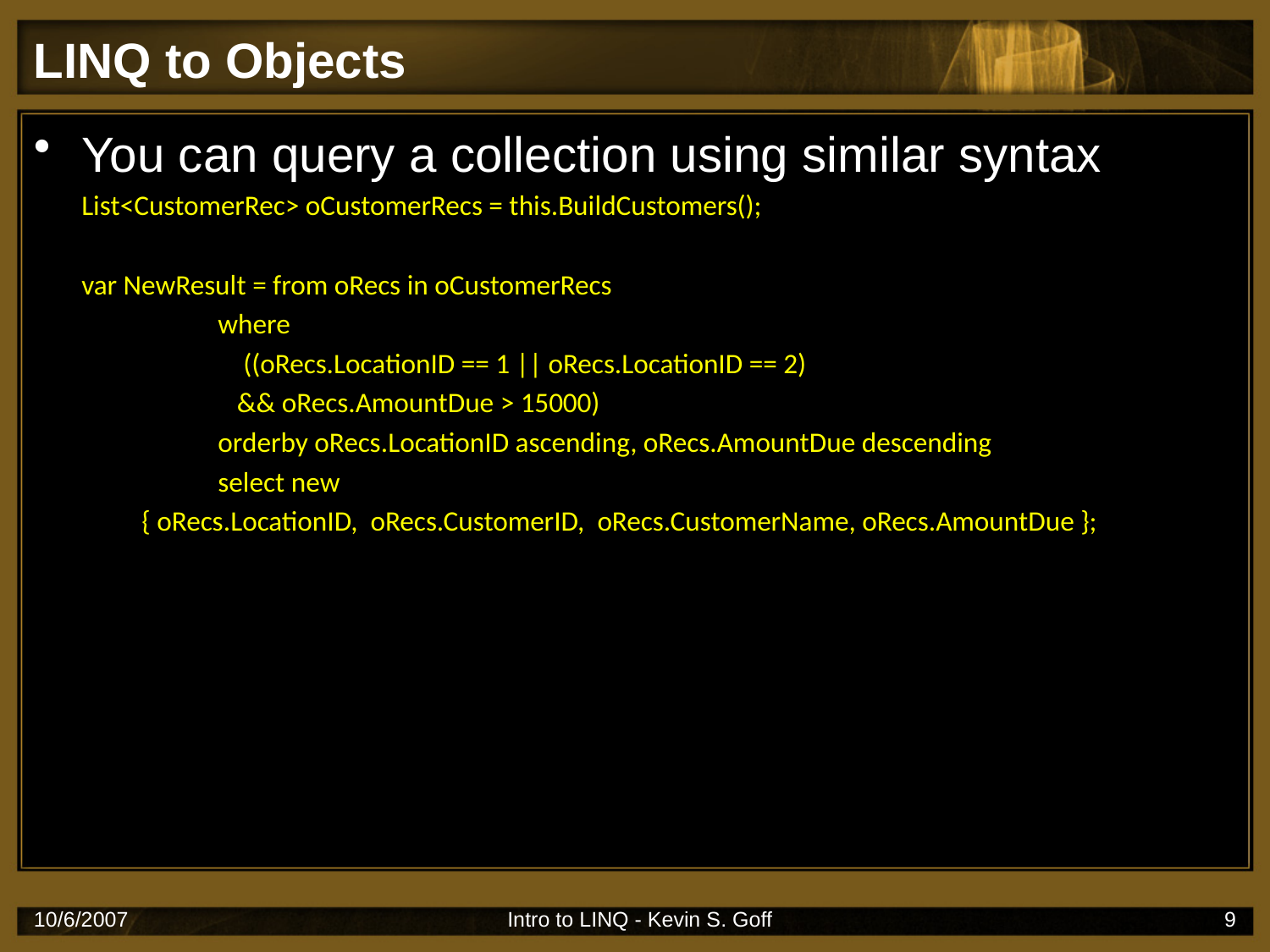

# LINQ to Objects
You can query a collection using similar syntax
	List<CustomerRec> oCustomerRecs = this.BuildCustomers();

	var NewResult = from oRecs in oCustomerRecs
                             where
                                 ((oRecs.LocationID == 1 || oRecs.LocationID == 2)
                                && oRecs.AmountDue > 15000)
                             orderby oRecs.LocationID ascending, oRecs.AmountDue descending
                             select new
                 { oRecs.LocationID,  oRecs.CustomerID,  oRecs.CustomerName, oRecs.AmountDue };
10/6/2007
Intro to LINQ - Kevin S. Goff
9